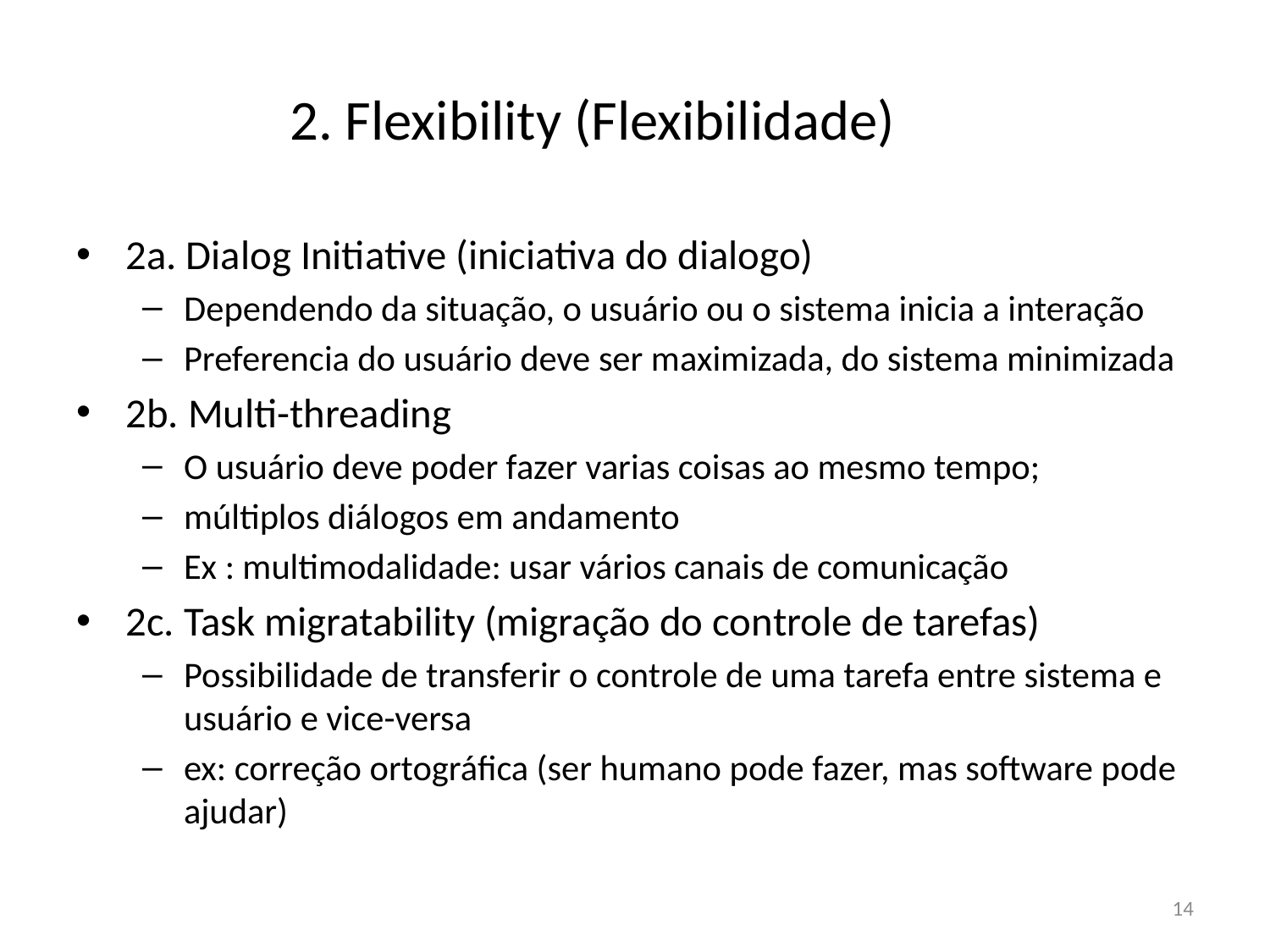

# 2. Flexibility (Flexibilidade)
2a. Dialog Initiative (iniciativa do dialogo)
Dependendo da situação, o usuário ou o sistema inicia a interação
Preferencia do usuário deve ser maximizada, do sistema minimizada
2b. Multi-threading
O usuário deve poder fazer varias coisas ao mesmo tempo;
múltiplos diálogos em andamento
Ex : multimodalidade: usar vários canais de comunicação
2c. Task migratability (migração do controle de tarefas)
Possibilidade de transferir o controle de uma tarefa entre sistema e usuário e vice-versa
ex: correção ortográfica (ser humano pode fazer, mas software pode ajudar)
14